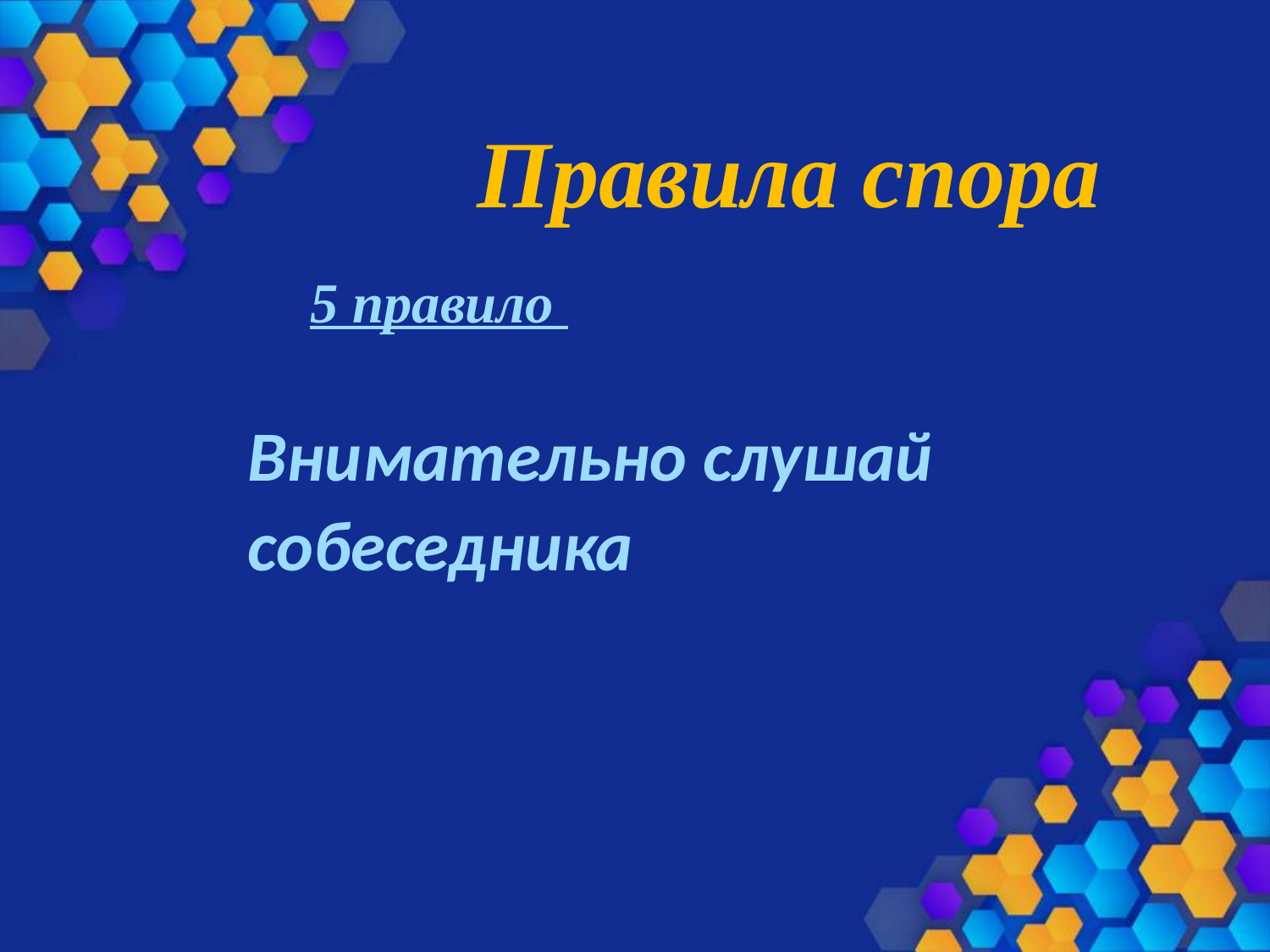

Правила спора
5 правило
                     Внимательно слушай собеседника